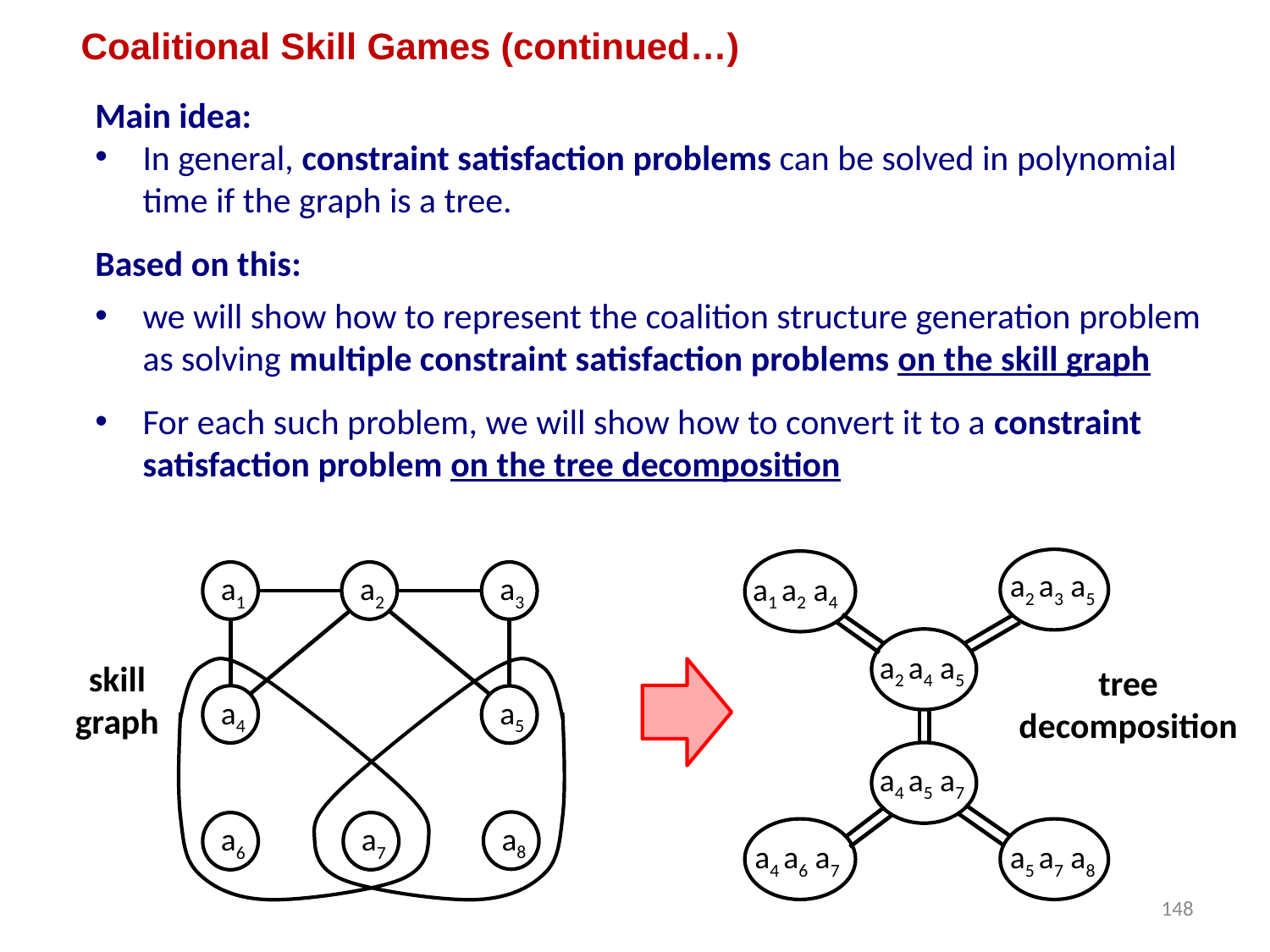

Coalitional Skill Games (continued…)
Main idea:
In general, constraint satisfaction problems can be solved in polynomial time if the graph is a tree.

Based on this:

we will show how to represent the coalition structure generation problem as solving multiple constraint satisfaction problems on the skill graph

For each such problem, we will show how to convert it to a constraint satisfaction problem on the tree decomposition

a2 a3 a5
a1 a2 a4

a2 a4 a5

a4 a5 a7

a4 a6 a7
a5 a7 a8

a2
a3
a1

a4
a5

a8
a7
a6
skill graph
tree decomposition

148